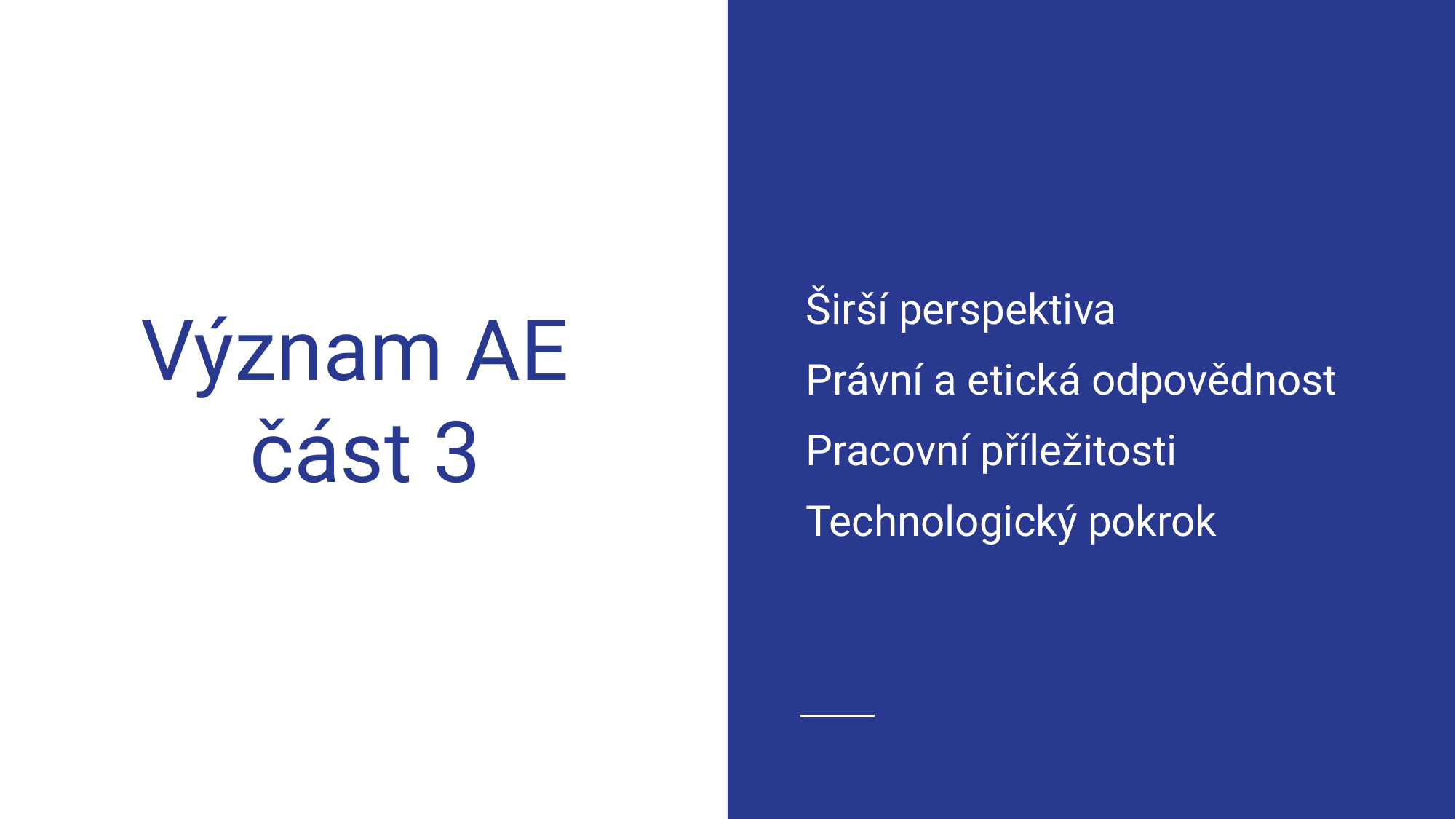

Širší perspektiva
Právní a etická odpovědnost
Pracovní příležitosti
Technologický pokrok
# Význam AE část 3